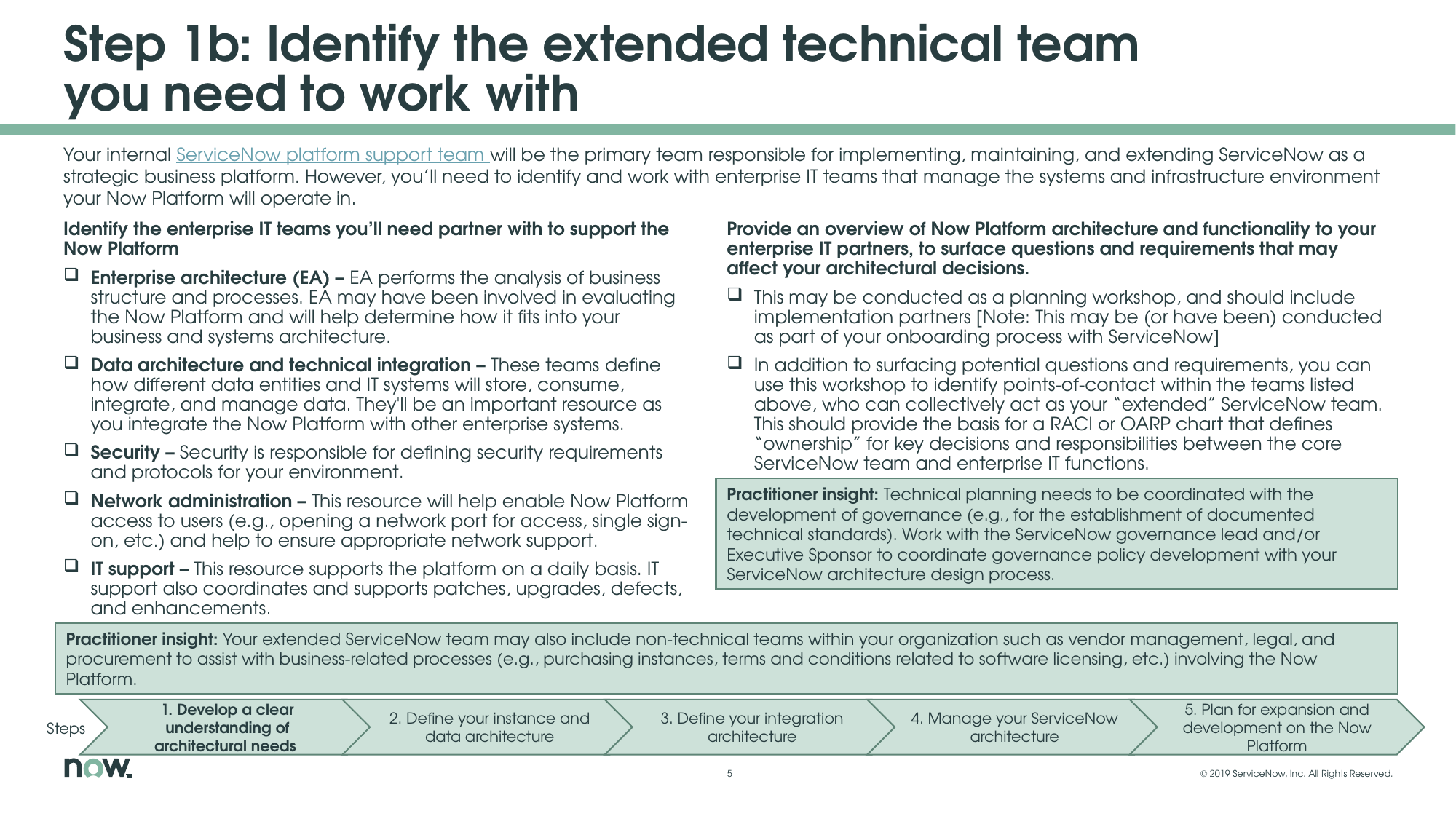

# Step 1b: Identify the extended technical team you need to work with

Your internal ServiceNow platform support team will be the primary team responsible for implementing, maintaining, and extending ServiceNow as a strategic business platform. However, you’ll need to identify and work with enterprise IT teams that manage the systems and infrastructure environment your Now Platform will operate in.
Identify the enterprise IT teams you’ll need partner with to support the Now Platform
Enterprise architecture (EA) – EA performs the analysis of business structure and processes. EA may have been involved in evaluating the Now Platform and will help determine how it fits into your business and systems architecture.
Data architecture and technical integration – These teams define how different data entities and IT systems will store, consume, integrate, and manage data. They'll be an important resource as you integrate the Now Platform with other enterprise systems.
Security – Security is responsible for defining security requirements and protocols for your environment.
Network administration – This resource will help enable Now Platform access to users (e.g., opening a network port for access, single sign-on, etc.) and help to ensure appropriate network support.
IT support – This resource supports the platform on a daily basis. IT support also coordinates and supports patches, upgrades, defects, and enhancements.
Provide an overview of Now Platform architecture and functionality to your enterprise IT partners, to surface questions and requirements that may affect your architectural decisions.
This may be conducted as a planning workshop, and should include implementation partners [Note: This may be (or have been) conducted as part of your onboarding process with ServiceNow]
In addition to surfacing potential questions and requirements, you can use this workshop to identify points-of-contact within the teams listed above, who can collectively act as your “extended” ServiceNow team. This should provide the basis for a RACI or OARP chart that defines “ownership” for key decisions and responsibilities between the core ServiceNow team and enterprise IT functions.
Practitioner insight: Technical planning needs to be coordinated with the development of governance (e.g., for the establishment of documented technical standards). Work with the ServiceNow governance lead and/or Executive Sponsor to coordinate governance policy development with your ServiceNow architecture design process.
Practitioner insight: Your extended ServiceNow team may also include non-technical teams within your organization such as vendor management, legal, and procurement to assist with business-related processes (e.g., purchasing instances, terms and conditions related to software licensing, etc.) involving the Now Platform.
1. Develop a clear understanding of architectural needs
2. Define your instance and data architecture
3. Define your integration architecture
4. Manage your ServiceNow architecture
5. Plan for expansion and development on the Now Platform
Steps